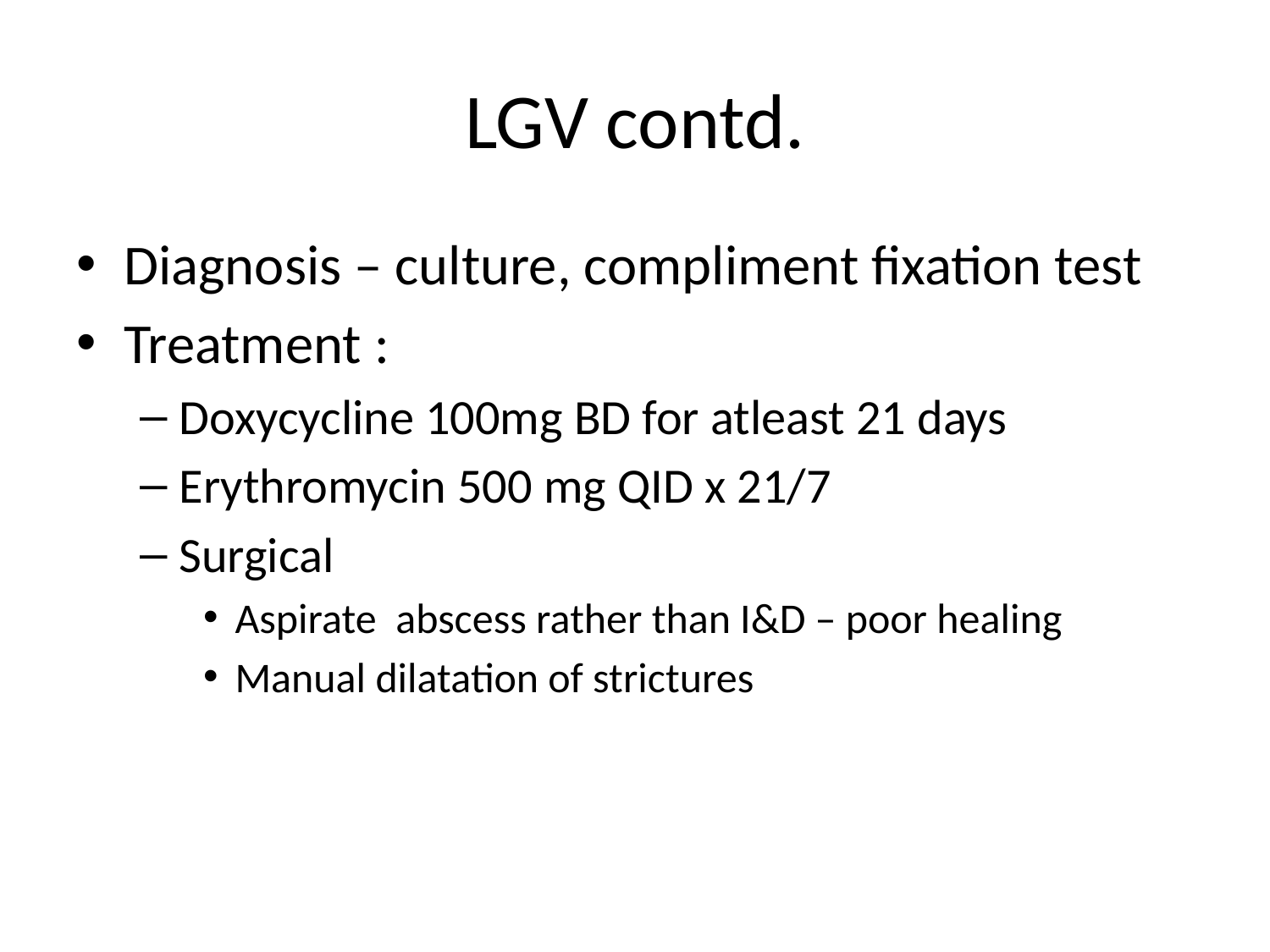

# LGV contd.
Diagnosis – culture, compliment fixation test
Treatment :
Doxycycline 100mg BD for atleast 21 days
Erythromycin 500 mg QID x 21/7
Surgical
Aspirate  abscess rather than I&D – poor healing
Manual dilatation of strictures